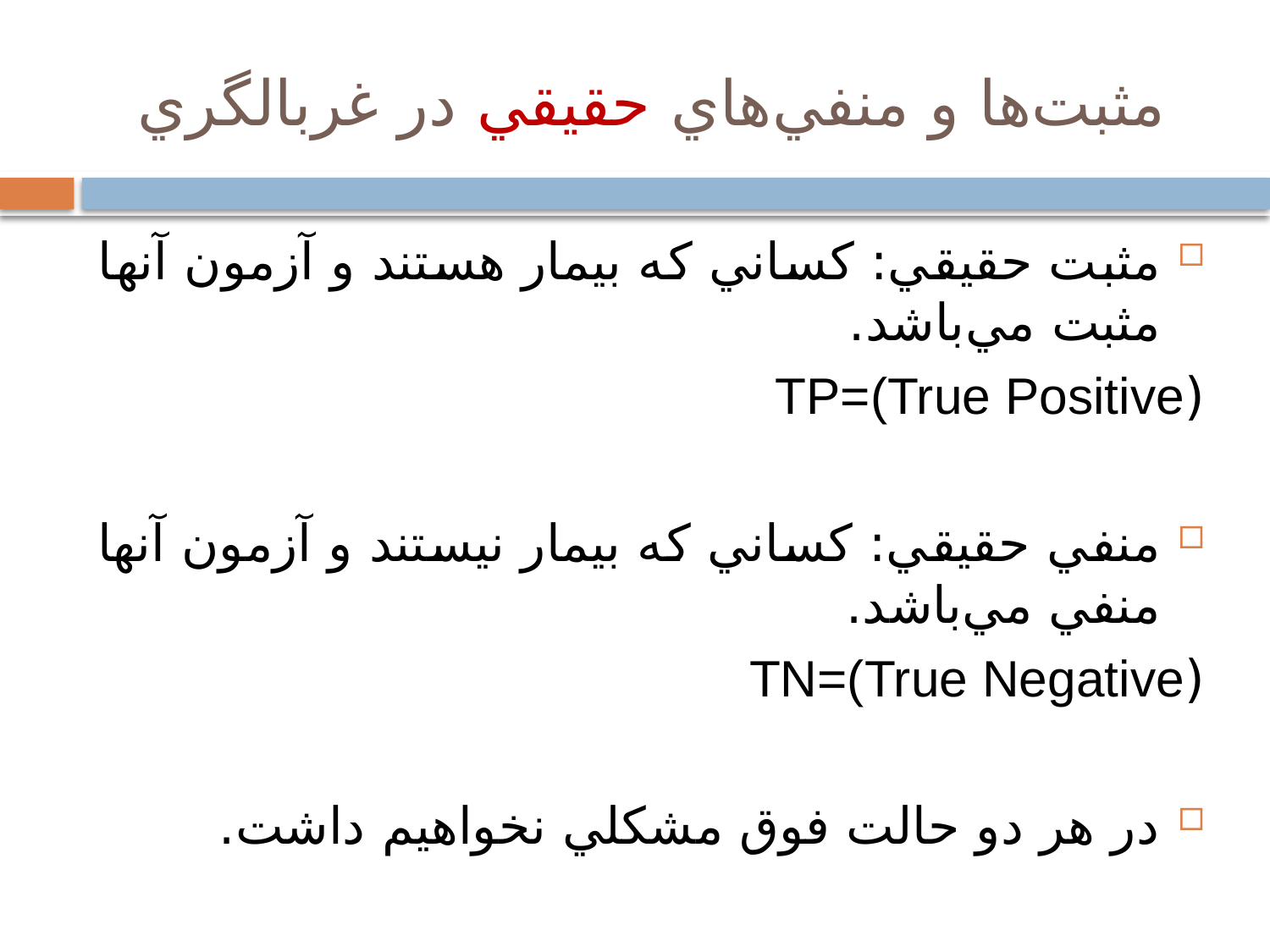

# مثبت‌ها و منفي‌هاي حقيقي در غربالگري
مثبت حقيقي: كساني كه بيمار هستند و آزمون آنها مثبت مي‌باشد.
	(TP=(True Positive

منفي حقيقي: كساني كه بيمار نيستند و آزمون آنها منفي مي‌باشد.
	(TN=(True Negative

در هر دو حالت فوق مشكلي نخواهيم داشت.